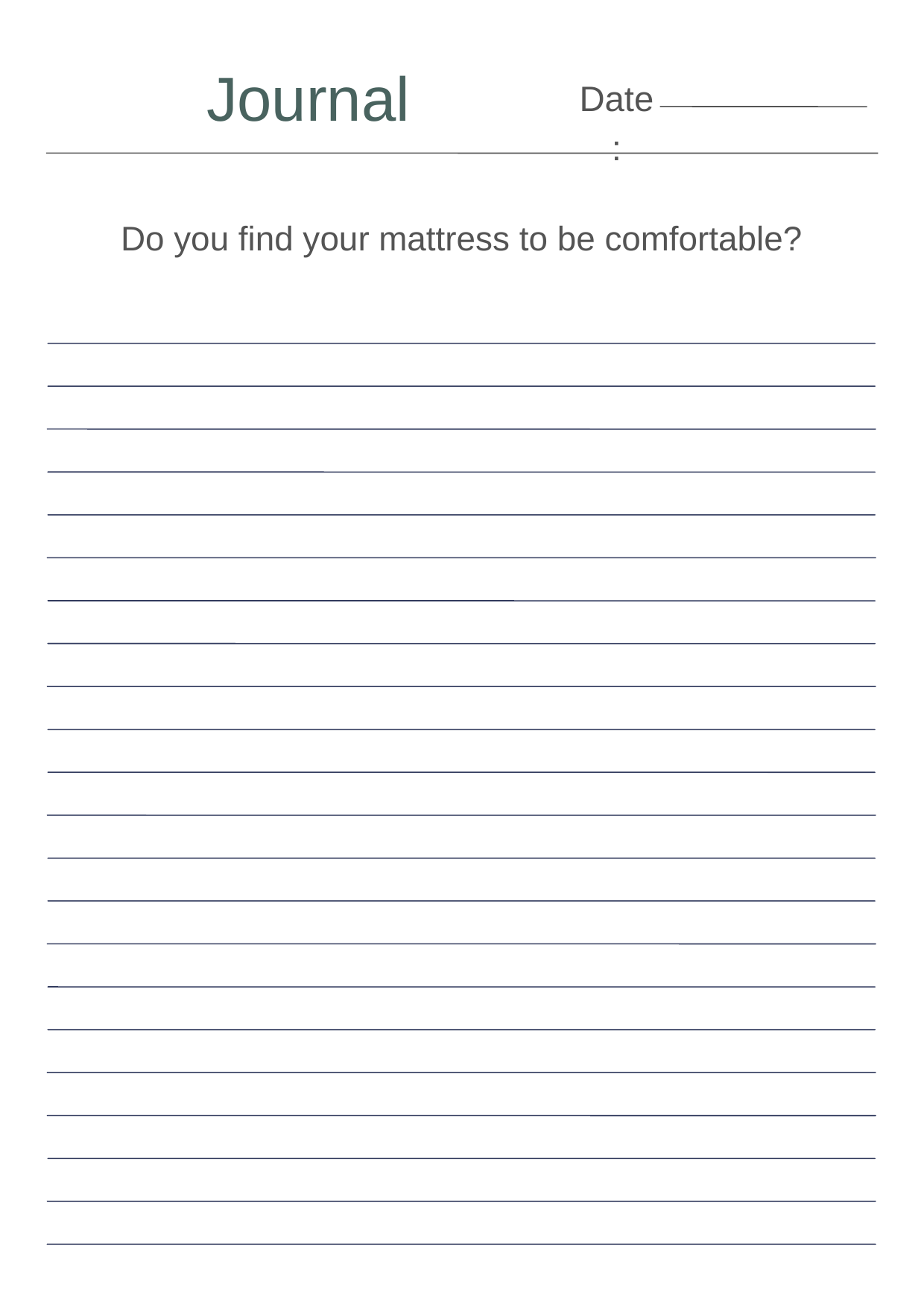

Journal
Date:

Do you find your mattress to be comfortable?